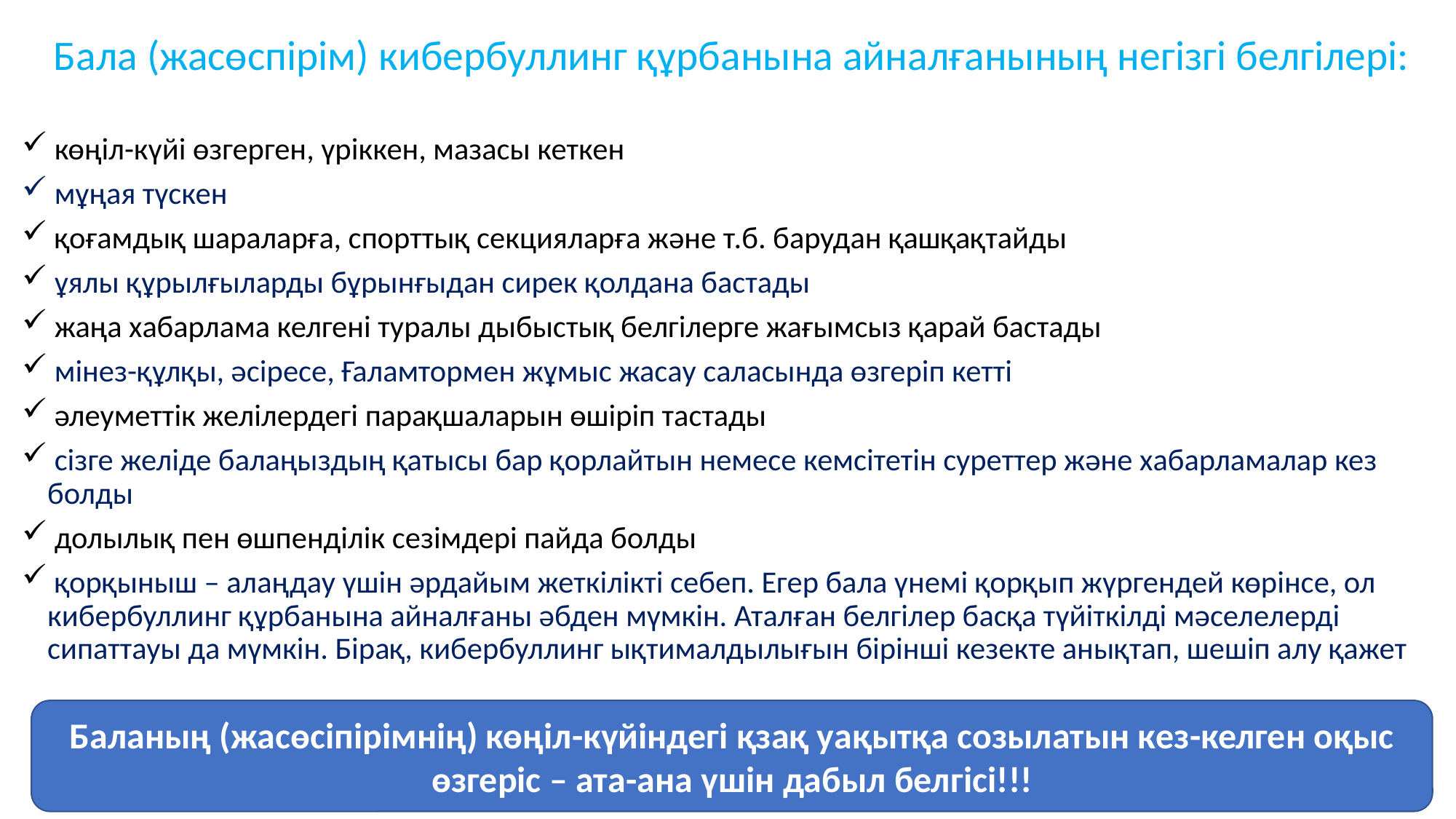

# Бала (жасөспірім) кибербуллинг құрбанына айналғанының негізгі белгілері:
 көңіл-күйі өзгерген, үріккен, мазасы кеткен
 мұңая түскен
 қоғамдық шараларға, спорттық секцияларға және т.б. барудан қашқақтайды
 ұялы құрылғыларды бұрынғыдан сирек қолдана бастады
 жаңа хабарлама келгені туралы дыбыстық белгілерге жағымсыз қарай бастады
 мінез-құлқы, әсіресе, Ғаламтормен жұмыс жасау саласында өзгеріп кетті
 әлеуметтік желілердегі парақшаларын өшіріп тастады
 сізге желіде балаңыздың қатысы бар қорлайтын немесе кемсітетін суреттер және хабарламалар кез болды
 долылық пен өшпенділік сезімдері пайда болды
 қорқыныш – алаңдау үшін әрдайым жеткілікті себеп. Егер бала үнемі қорқып жүргендей көрінсе, ол кибербуллинг құрбанына айналғаны әбден мүмкін. Аталған белгілер басқа түйіткілді мәселелерді сипаттауы да мүмкін. Бірақ, кибербуллинг ықтималдылығын бірінші кезекте анықтап, шешіп алу қажет

Баланың (жасөсіпірімнің) көңіл-күйіндегі қзақ уақытқа созылатын кез-келген оқыс өзгеріс – ата-ана үшін дабыл белгісі!!!